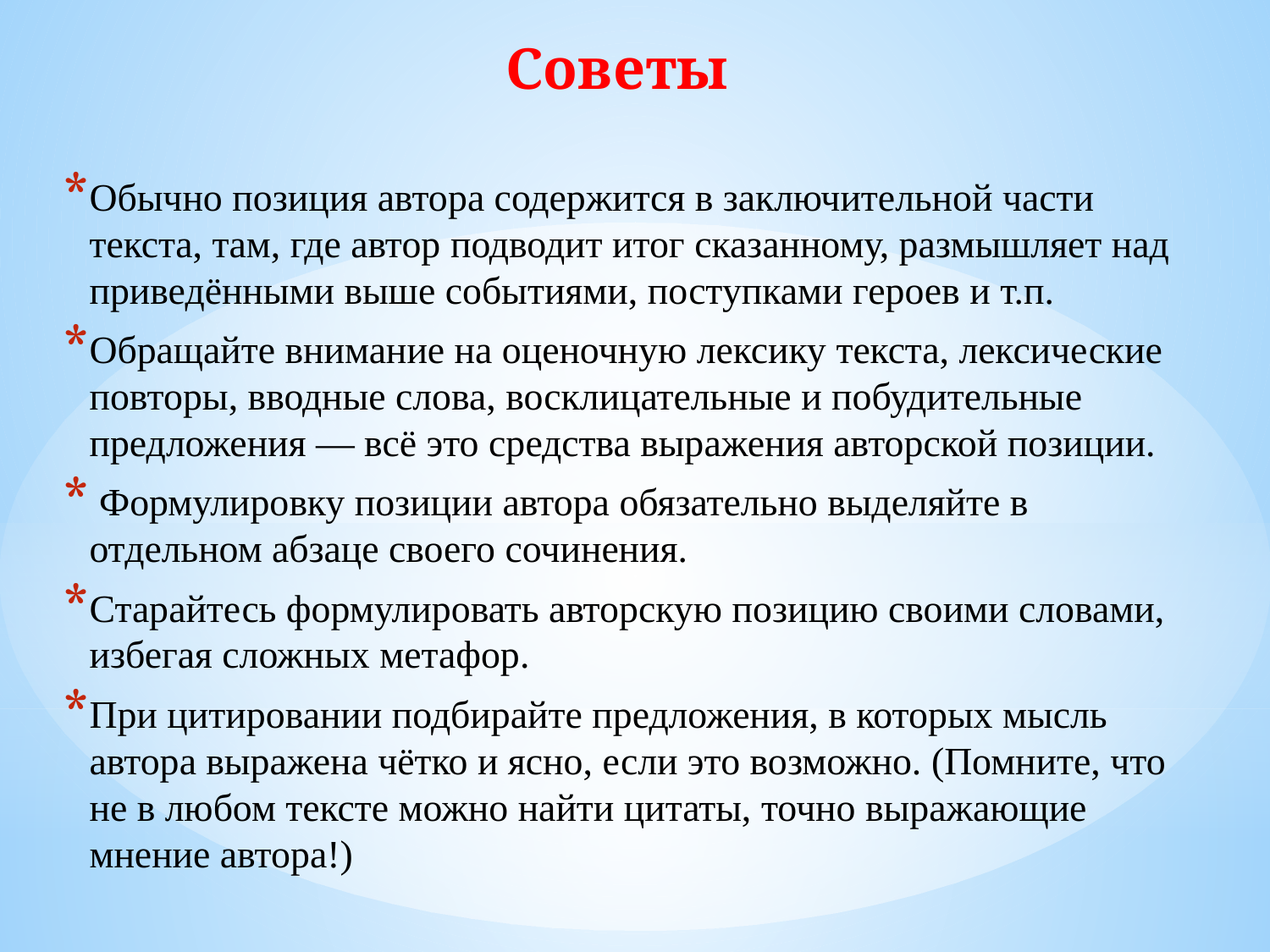

# Советы
Обычно позиция автора содержится в заключительной части текста, тaм, где автор подводит итог сказанному, размышляет над приведёнными выше событиями, поступками героев и т.п.
Обращайте внимание на оценочную лексику текста, лексические повторы, вводные слова, восклицательные и побудительные предложения — всё это средства выражения авторской позиции.
 Формулировку позиции автора обязательно выделяйте в отдельном абзаце своего сочинения.
Старайтесь формулировать авторскую позицию своими словами, избегая сложных метафор.
При цитировании подбирайте предложения, в которых мысль автора выражена чётко и ясно, если это возможно. (Помните, что не в любом тексте можно найти цитаты, точно выражающие мнение автора!)